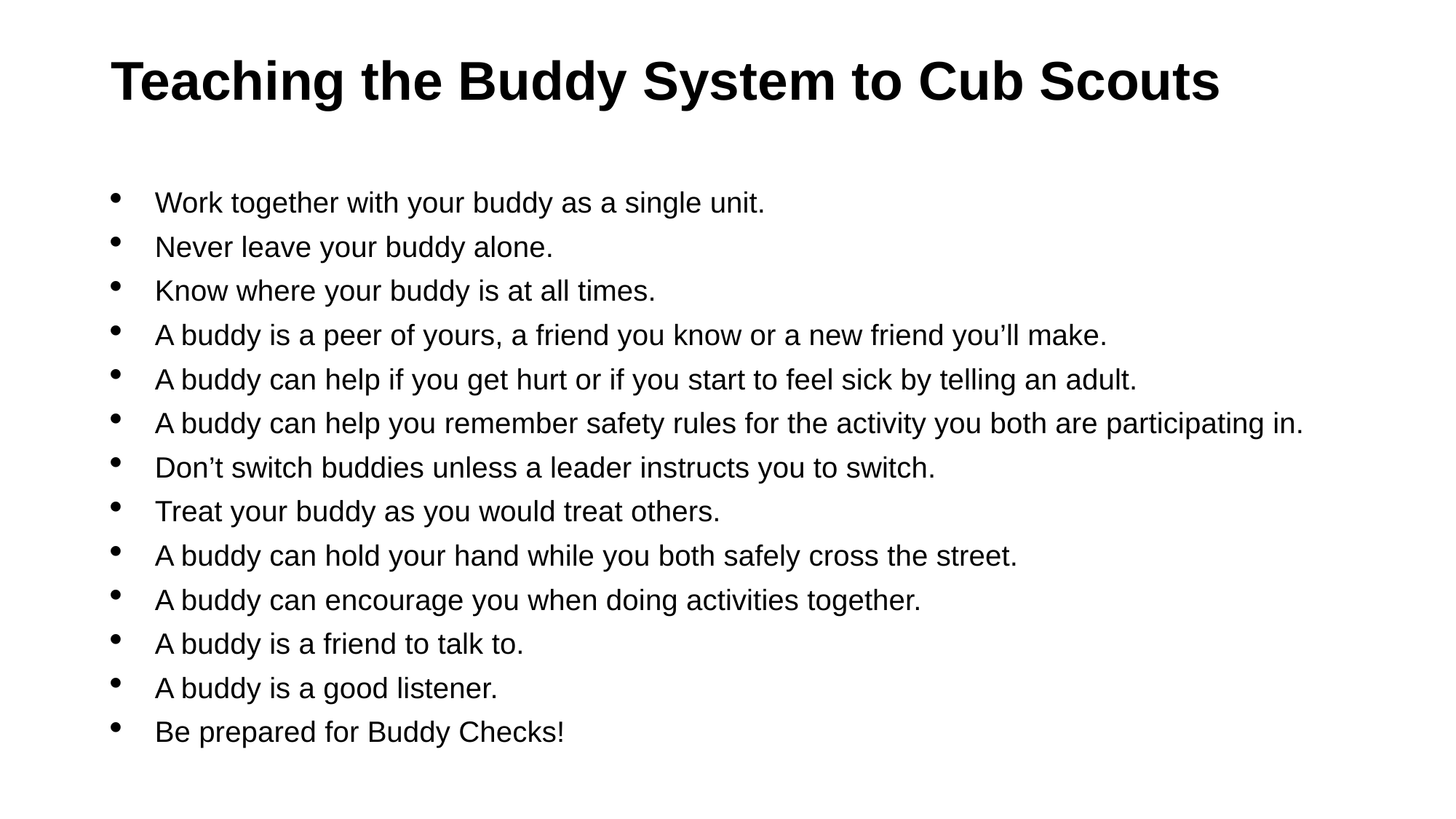

# Teaching the Buddy System to Cub Scouts
Work together with your buddy as a single unit.
Never leave your buddy alone.
Know where your buddy is at all times.
A buddy is a peer of yours, a friend you know or a new friend you’ll make.
A buddy can help if you get hurt or if you start to feel sick by telling an adult.
A buddy can help you remember safety rules for the activity you both are participating in.
Don’t switch buddies unless a leader instructs you to switch.
Treat your buddy as you would treat others.
A buddy can hold your hand while you both safely cross the street.
A buddy can encourage you when doing activities together.
A buddy is a friend to talk to.
A buddy is a good listener.
Be prepared for Buddy Checks!